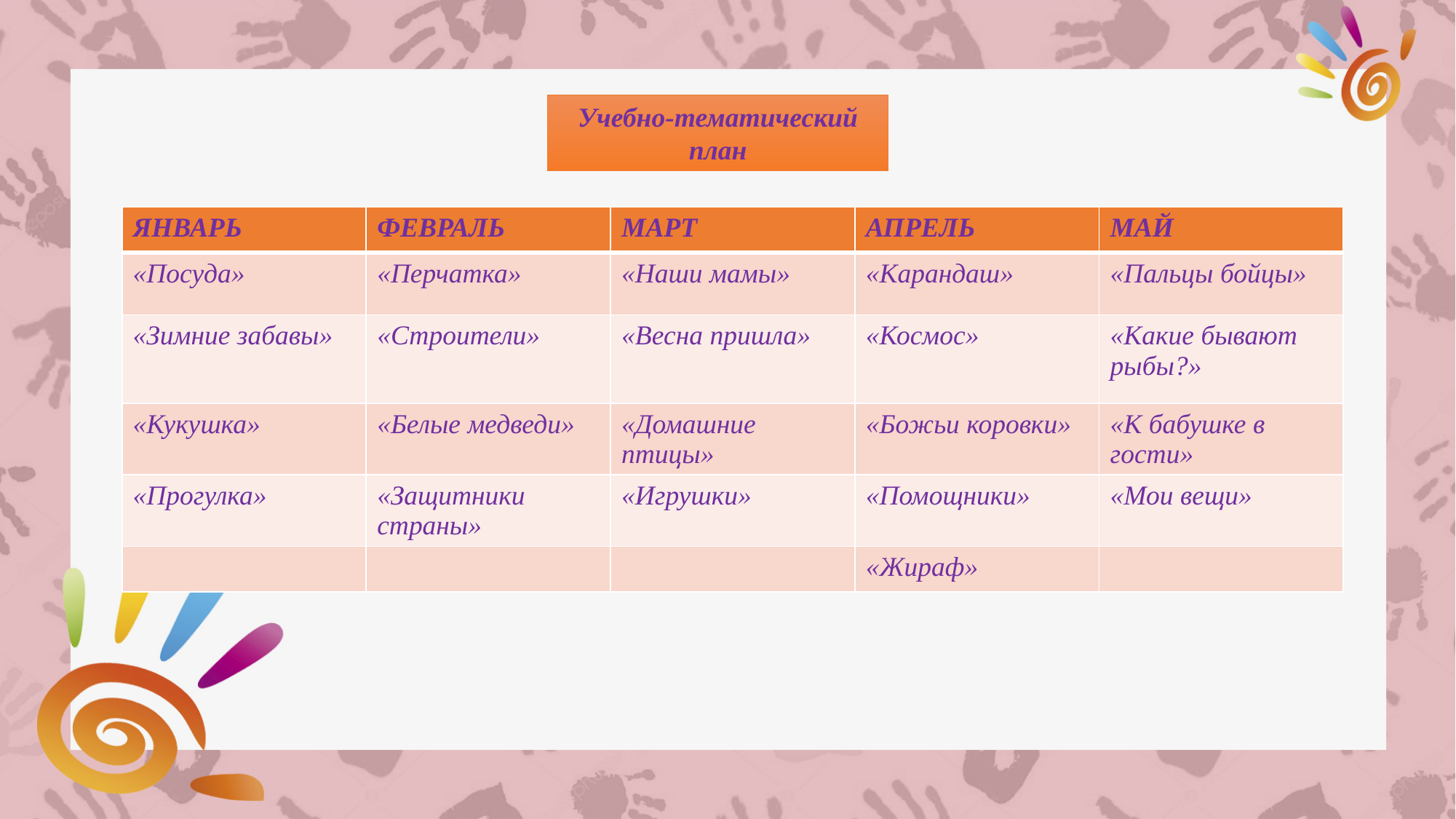

Учебно-тематический план
| ЯНВАРЬ | ФЕВРАЛЬ | МАРТ | АПРЕЛЬ | МАЙ |
| --- | --- | --- | --- | --- |
| «Посуда» | «Перчатка» | «Наши мамы» | «Карандаш» | «Пальцы бойцы» |
| «Зимние забавы» | «Строители» | «Весна пришла» | «Космос» | «Какие бывают рыбы?» |
| «Кукушка» | «Белые медведи» | «Домашние птицы» | «Божьи коровки» | «К бабушке в гости» |
| «Прогулка» | «Защитники страны» | «Игрушки» | «Помощники» | «Мои вещи» |
|  |  |  | «Жираф» |  |